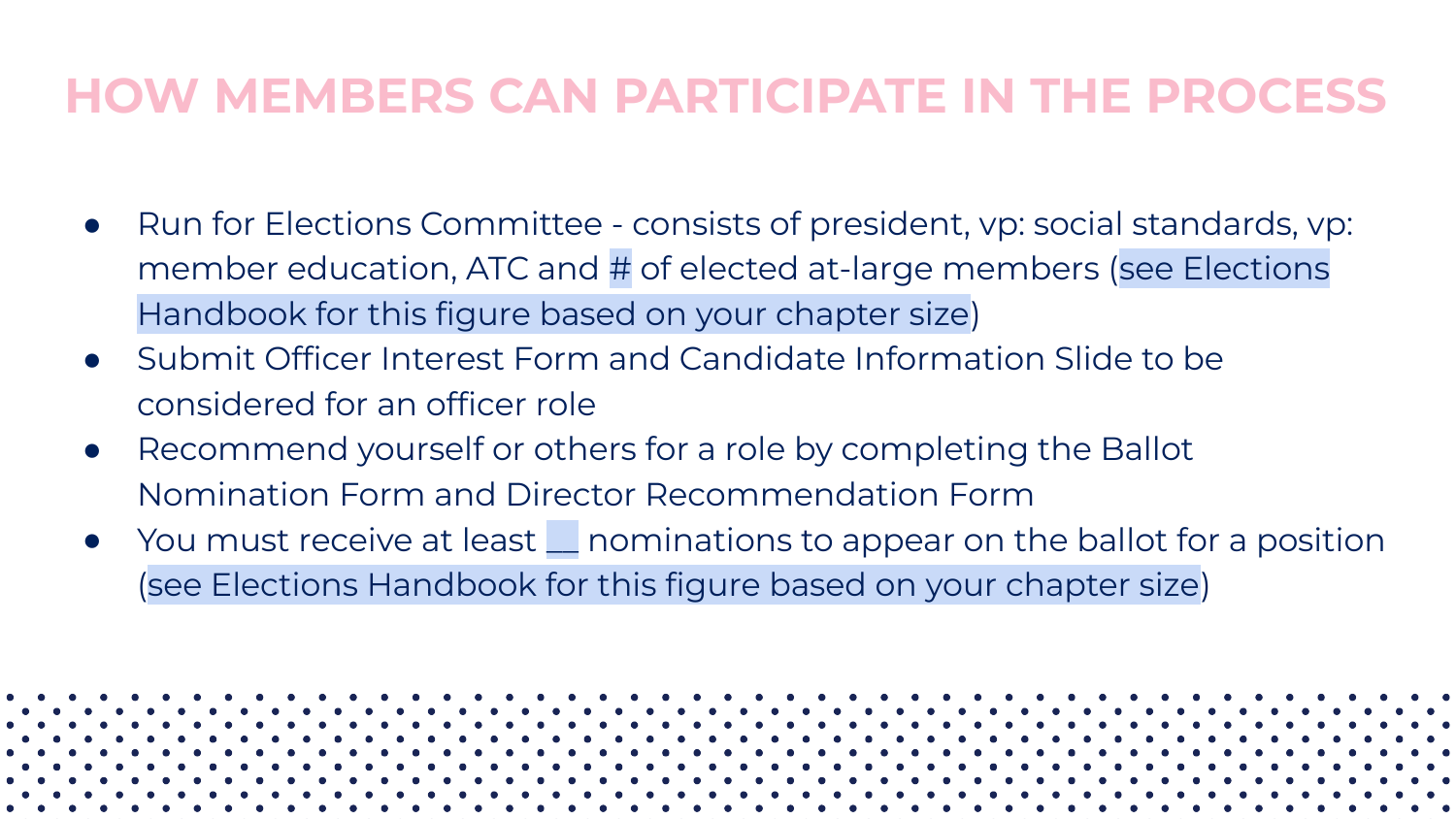

# HOW MEMBERS CAN PARTICIPATE IN THE PROCESS
Run for Elections Committee - consists of president, vp: social standards, vp: member education, ATC and # of elected at-large members (see Elections Handbook for this figure based on your chapter size)
Submit Officer Interest Form and Candidate Information Slide to be considered for an officer role
Recommend yourself or others for a role by completing the Ballot Nomination Form and Director Recommendation Form
You must receive at least __ nominations to appear on the ballot for a position (see Elections Handbook for this figure based on your chapter size)